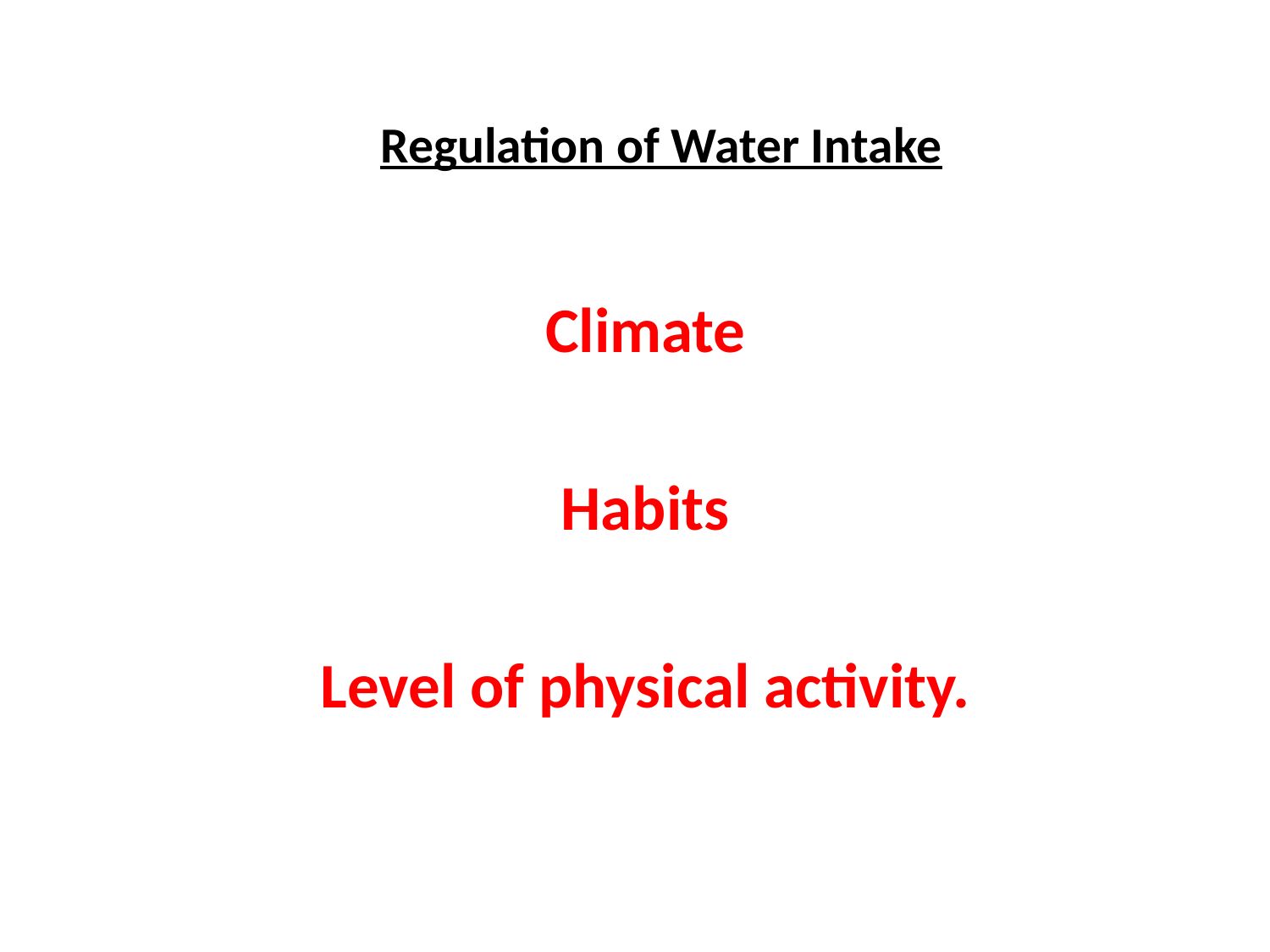

# Regulation of Water Intake
Climate

Habits

Level of physical activity.